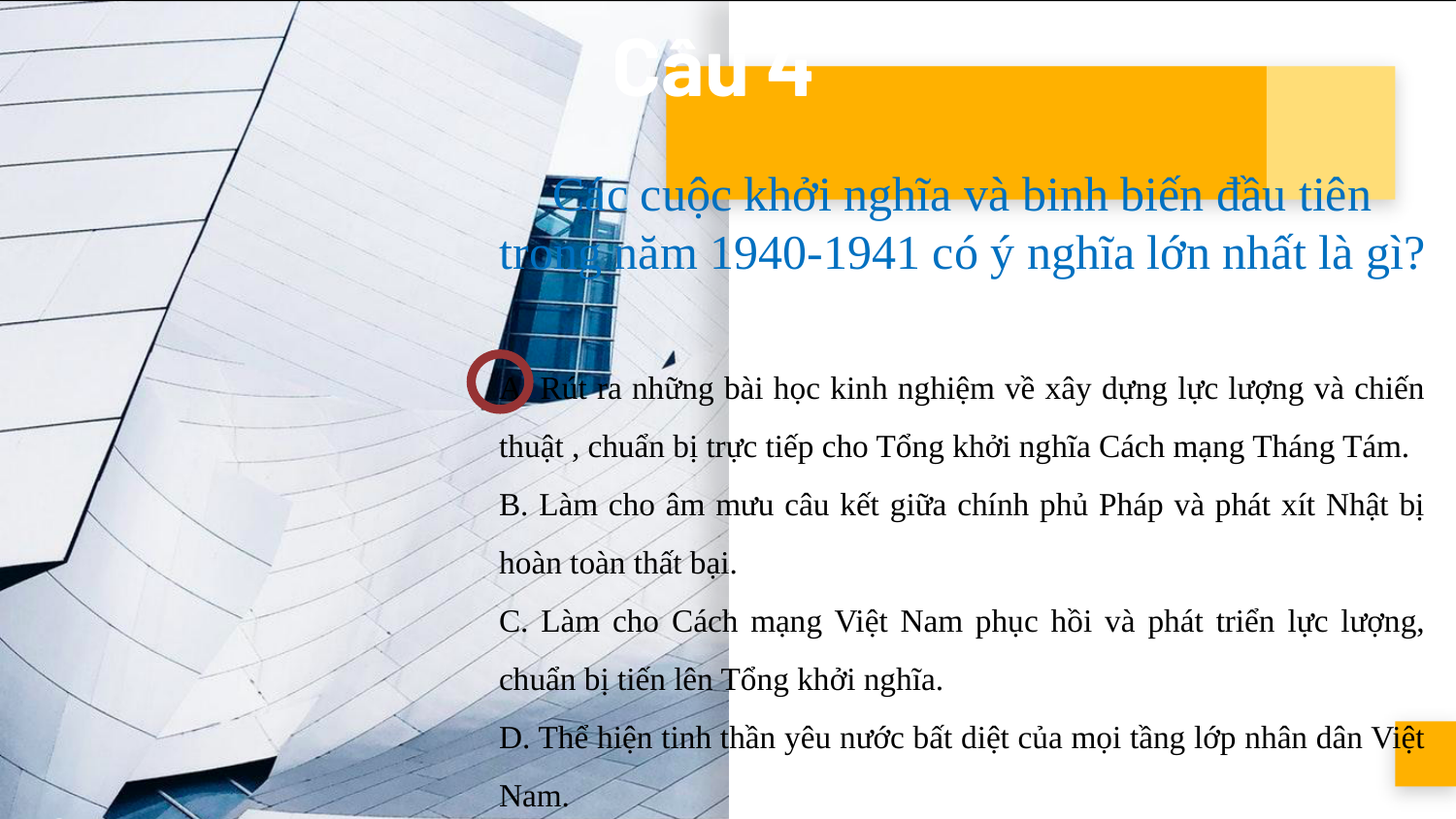

# Câu 4
Các cuộc khởi nghĩa và binh biến đầu tiên trong năm 1940-1941 có ý nghĩa lớn nhất là gì?
A. Rút ra những bài học kinh nghiệm về xây dựng lực lượng và chiến thuật , chuẩn bị trực tiếp cho Tổng khởi nghĩa Cách mạng Tháng Tám.
B. Làm cho âm mưu câu kết giữa chính phủ Pháp và phát xít Nhật bị hoàn toàn thất bại.
C. Làm cho Cách mạng Việt Nam phục hồi và phát triển lực lượng, chuẩn bị tiến lên Tổng khởi nghĩa.
D. Thể hiện tinh thần yêu nước bất diệt của mọi tầng lớp nhân dân Việt Nam.